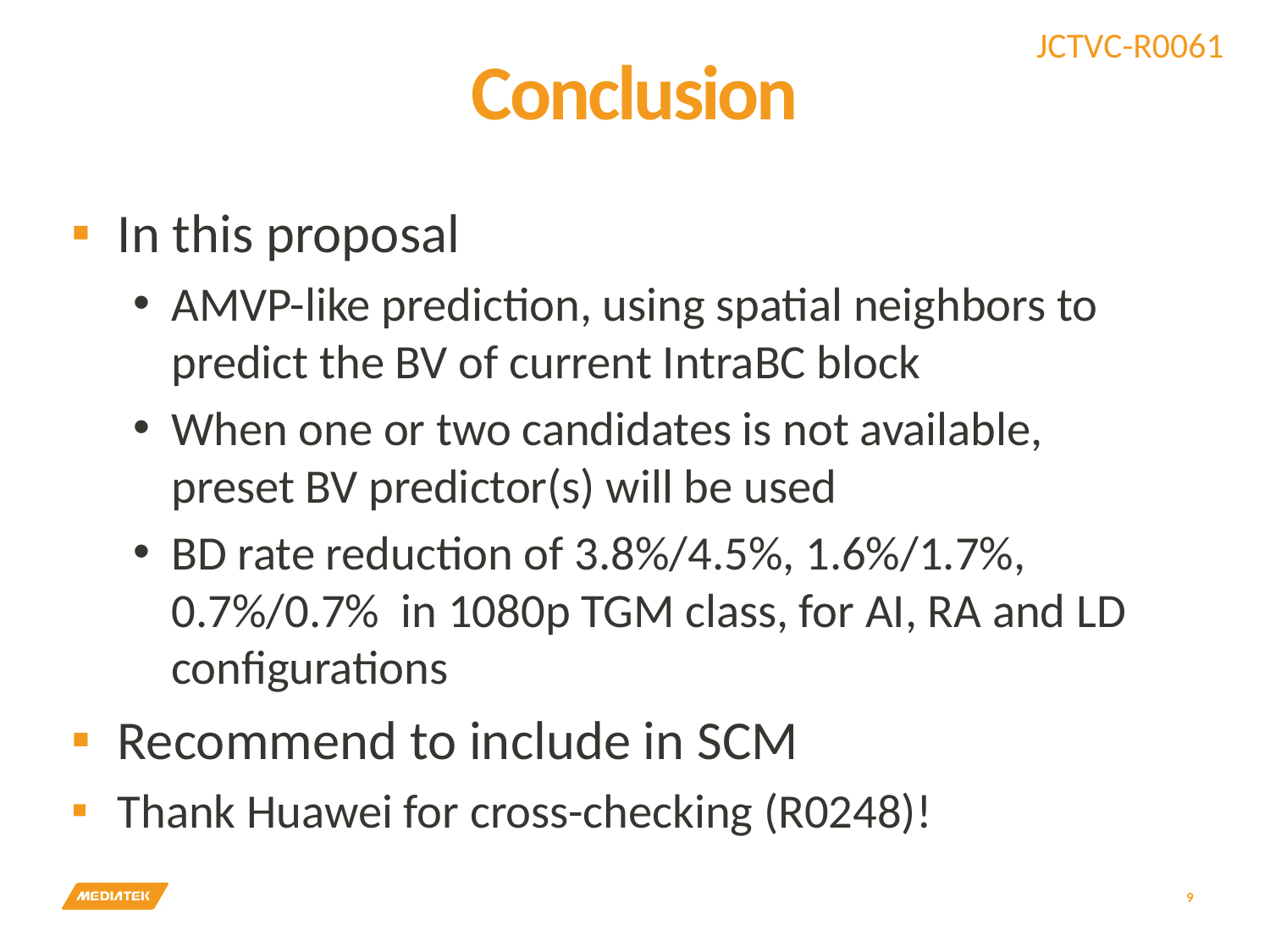

# Conclusion
In this proposal
AMVP-like prediction, using spatial neighbors to predict the BV of current IntraBC block
When one or two candidates is not available, preset BV predictor(s) will be used
BD rate reduction of 3.8%/4.5%, 1.6%/1.7%, 0.7%/0.7%  in 1080p TGM class, for AI, RA and LD configurations
Recommend to include in SCM
Thank Huawei for cross-checking (R0248)!
9